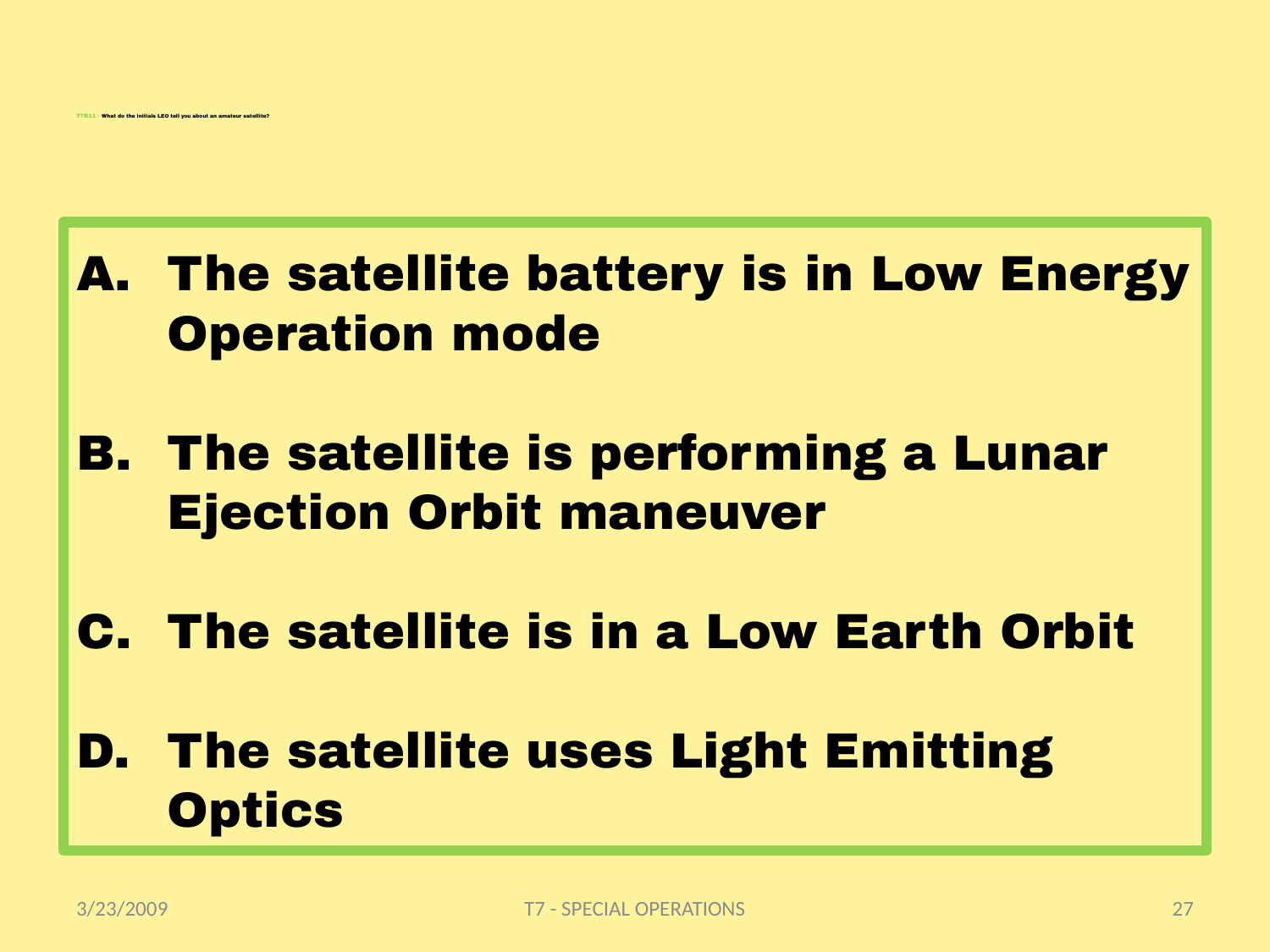

# T7B11 - What do the initials LEO tell you about an amateur satellite?

The satellite battery is in Low Energy Operation mode

The satellite is performing a Lunar Ejection Orbit maneuver

The satellite is in a Low Earth Orbit

The satellite uses Light Emitting Optics
3/23/2009
T7 - SPECIAL OPERATIONS
27